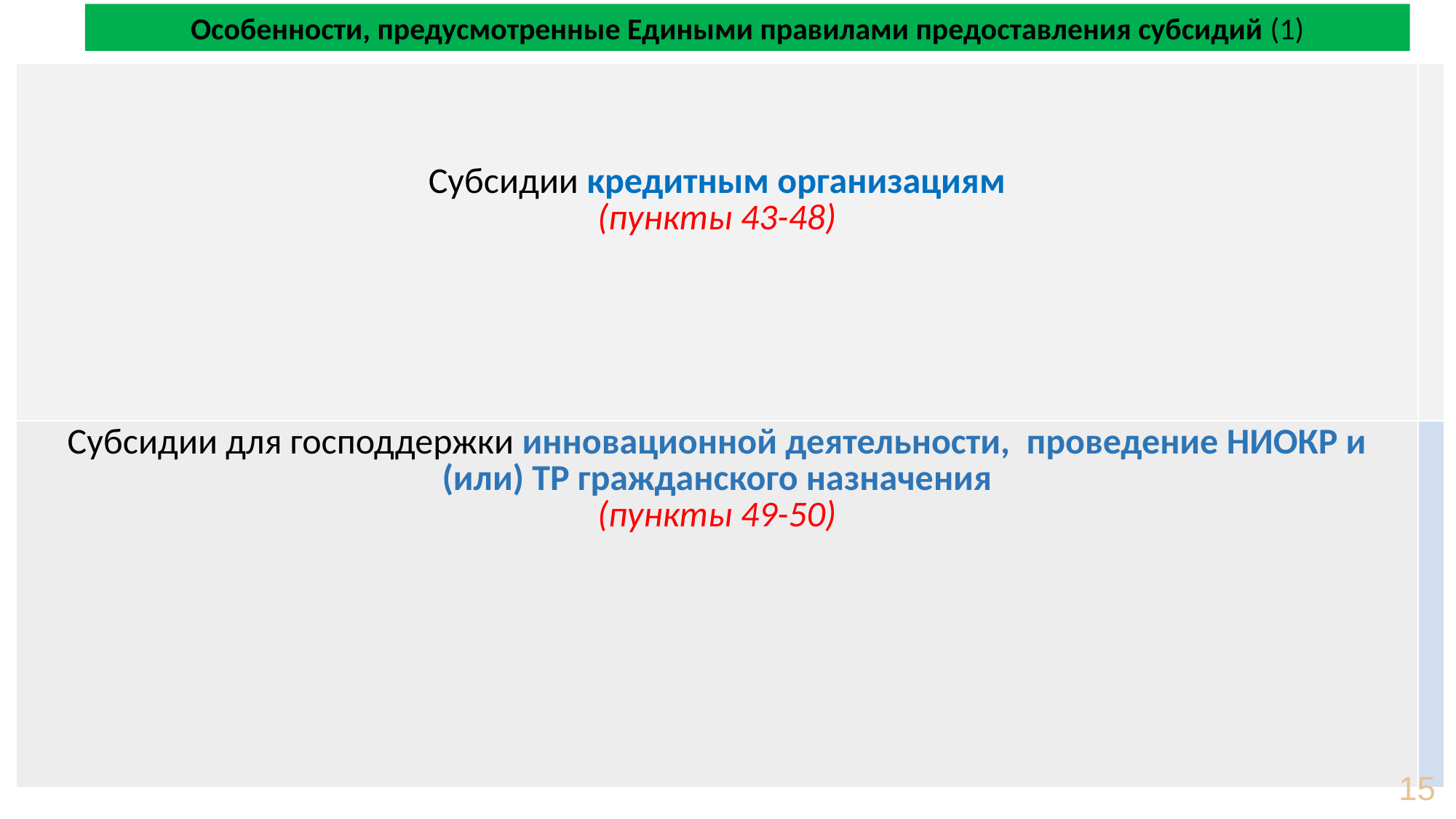

Особенности, предусмотренные Едиными правилами предоставления субсидий (1)
| Субсидии кредитным организациям (пункты 43-48) |  |
| --- | --- |
| Субсидии для господдержки инновационной деятельности, проведение НИОКР и (или) ТР гражданского назначения (пункты 49-50) |  |
15